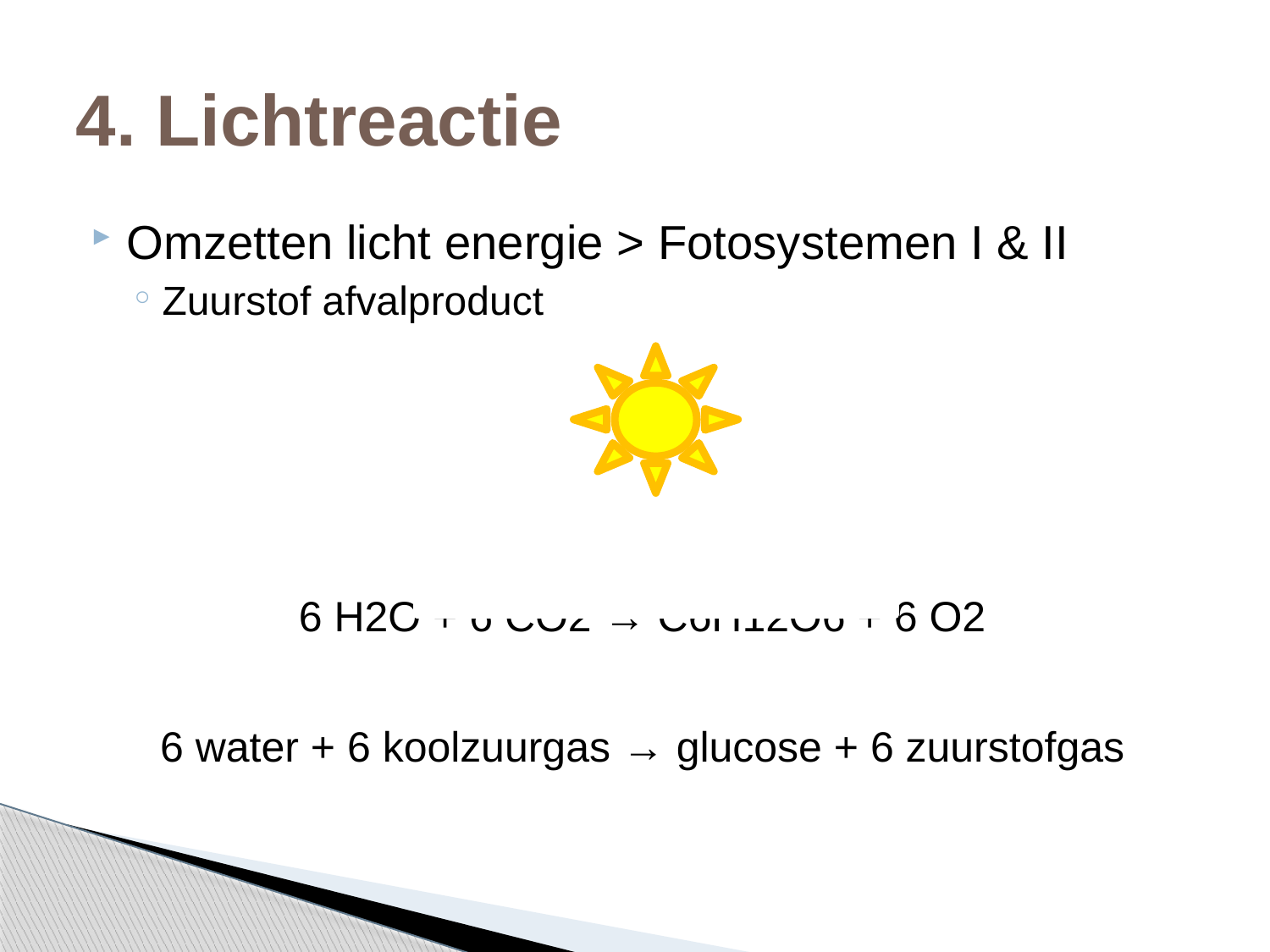

# 4. Lichtreactie
Omzetten licht energie > Fotosystemen I & II
Zuurstof afvalproduct

Formule
6 H2O + 6 CO2 → C6H12O6 + 6 O2

6 water + 6 koolzuurgas → glucose + 6 zuurstofgas